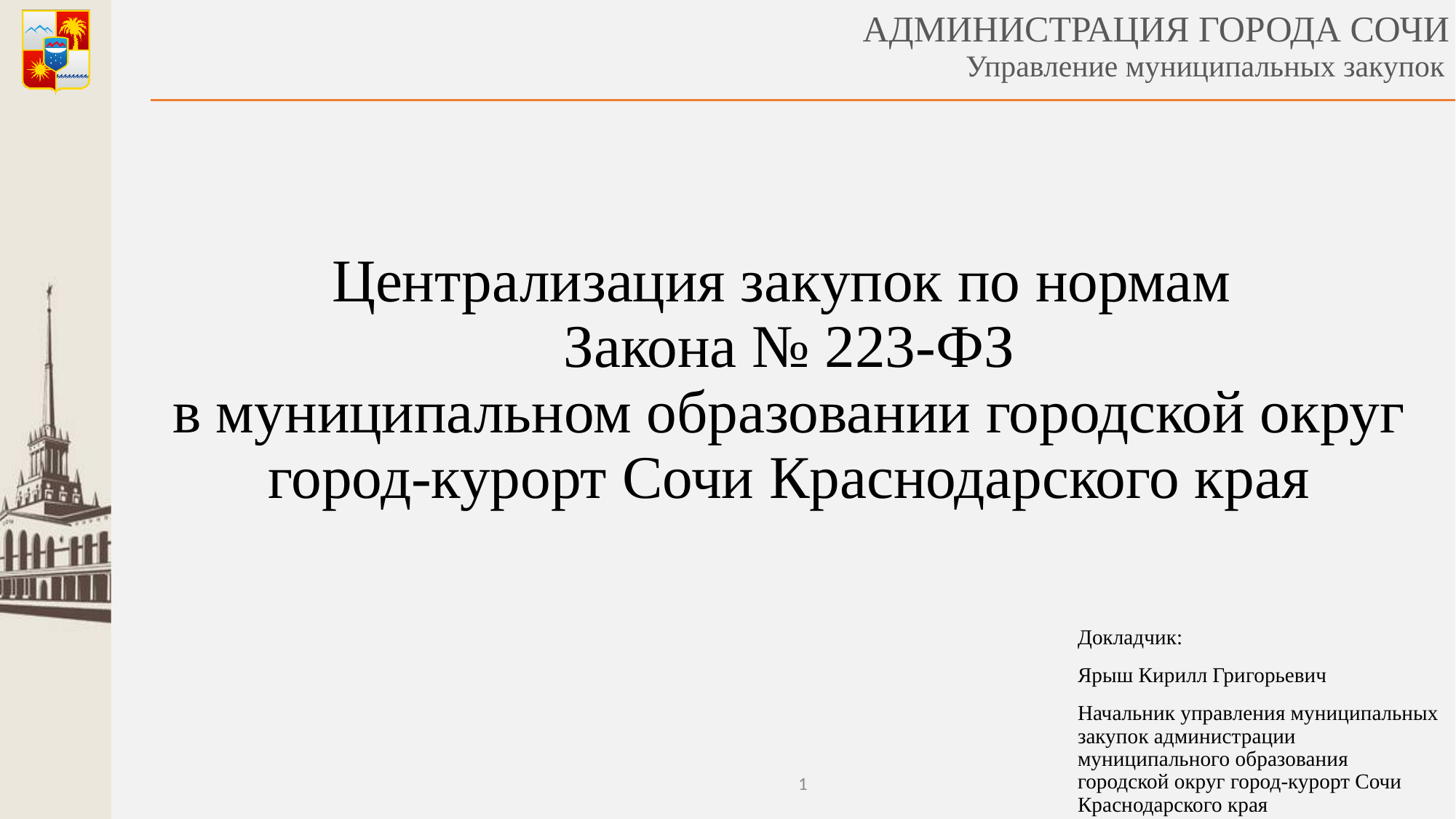

# Централизация закупок по нормам Закона № 223-ФЗ в муниципальном образовании городской округ город-курорт Сочи Краснодарского края
Докладчик:
Ярыш Кирилл Григорьевич
Начальник управления муниципальных закупок администрации муниципального образования городской округ город-курорт Сочи Краснодарского края
1